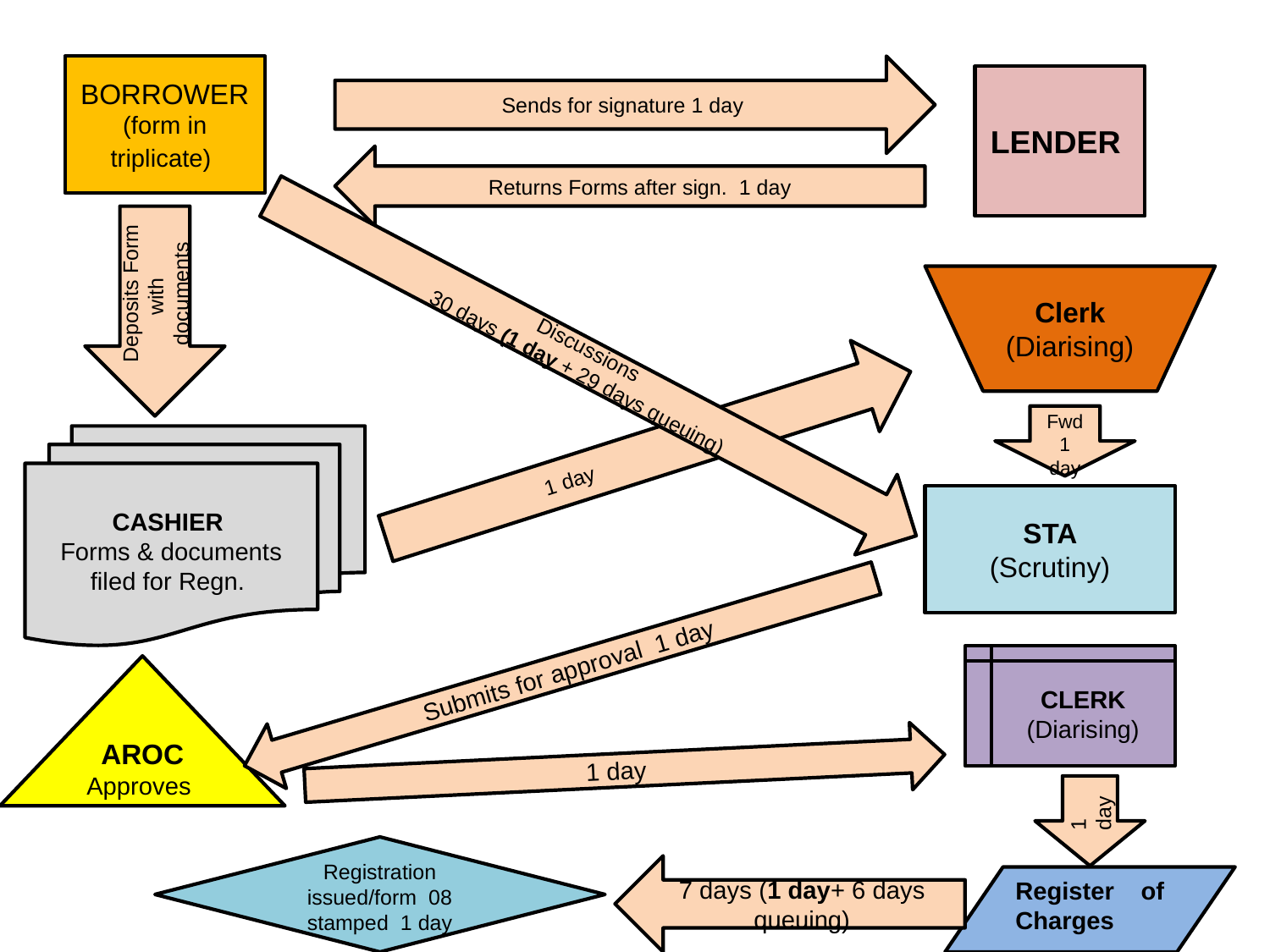

BORROWER
(form in triplicate)
Sends for signature 1 day
LENDER
Returns Forms after sign.  1 day
Deposits Form with  documents
Clerk
(Diarising)

Discussions
30 days (1 day + 29 days queuing)

Fwd1 day
                          1 day
CASHIER
Forms & documents filed for Regn.
STA
(Scrutiny)
Submits for approval  1 day
CLERK
(Diarising)
AROC
Approves
1 day
1 day

Registration issued/form  08 stamped  1 day

7 days (1 day+ 6 days queuing)

Register of Charges

10